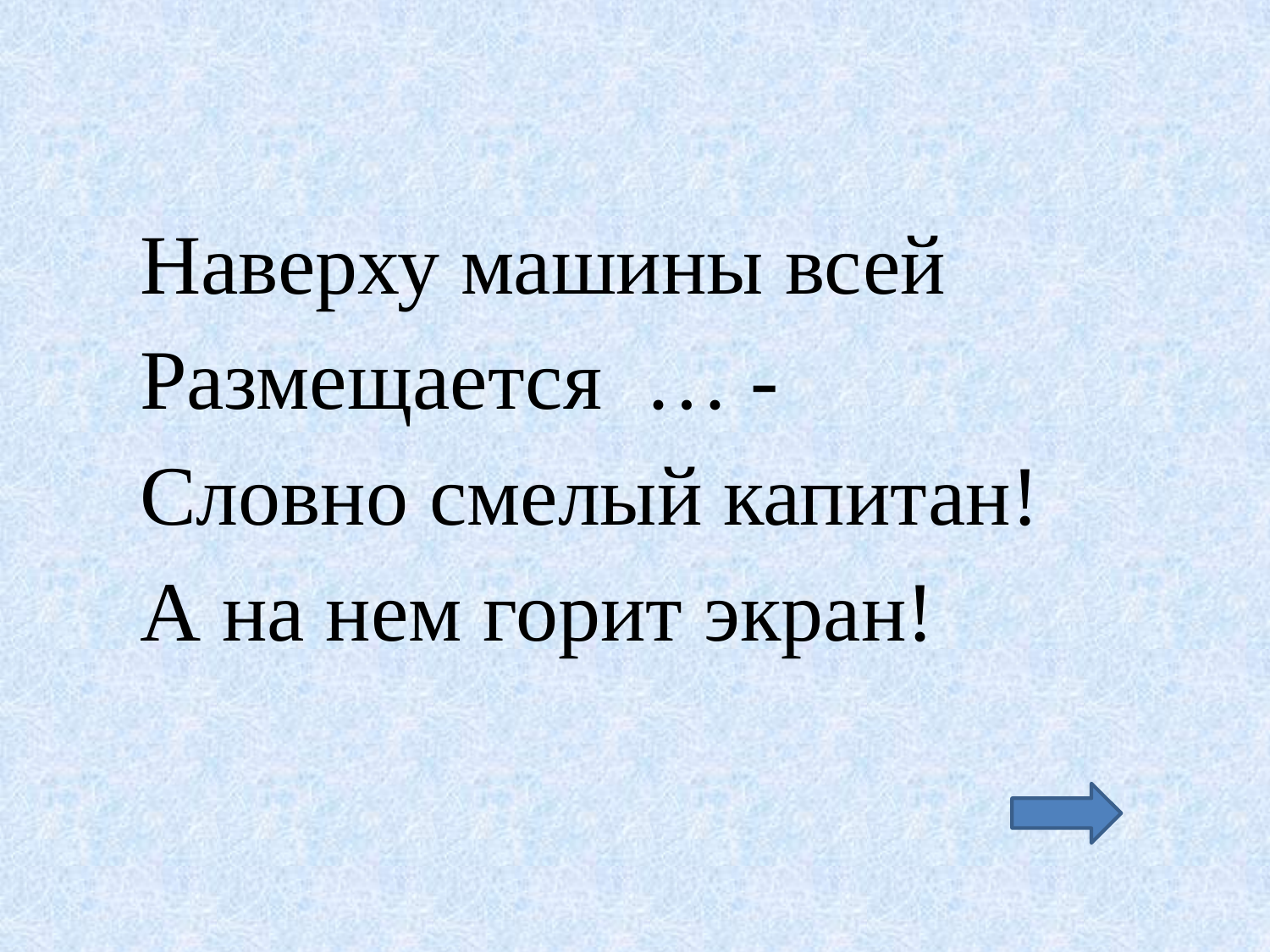

# Наверху машины всей Размещается  … - Словно смелый капитан! А на нем горит экран!